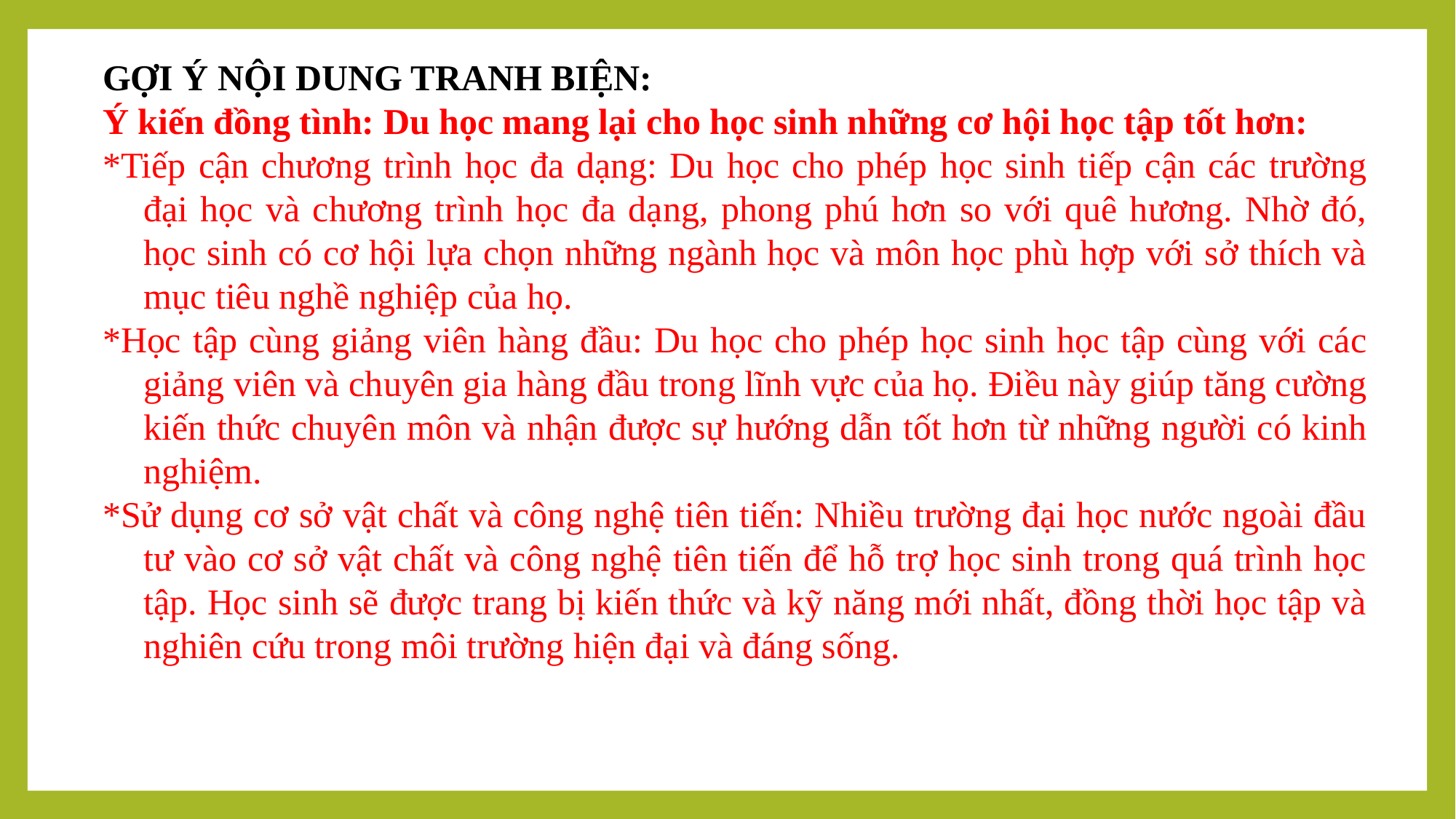

GỢI Ý NỘI DUNG TRANH BIỆN:
Ý kiến đồng tình: Du học mang lại cho học sinh những cơ hội học tập tốt hơn:
*Tiếp cận chương trình học đa dạng: Du học cho phép học sinh tiếp cận các trường đại học và chương trình học đa dạng, phong phú hơn so với quê hương. Nhờ đó, học sinh có cơ hội lựa chọn những ngành học và môn học phù hợp với sở thích và mục tiêu nghề nghiệp của họ.
*Học tập cùng giảng viên hàng đầu: Du học cho phép học sinh học tập cùng với các giảng viên và chuyên gia hàng đầu trong lĩnh vực của họ. Điều này giúp tăng cường kiến thức chuyên môn và nhận được sự hướng dẫn tốt hơn từ những người có kinh nghiệm.
*Sử dụng cơ sở vật chất và công nghệ tiên tiến: Nhiều trường đại học nước ngoài đầu tư vào cơ sở vật chất và công nghệ tiên tiến để hỗ trợ học sinh trong quá trình học tập. Học sinh sẽ được trang bị kiến thức và kỹ năng mới nhất, đồng thời học tập và nghiên cứu trong môi trường hiện đại và đáng sống.